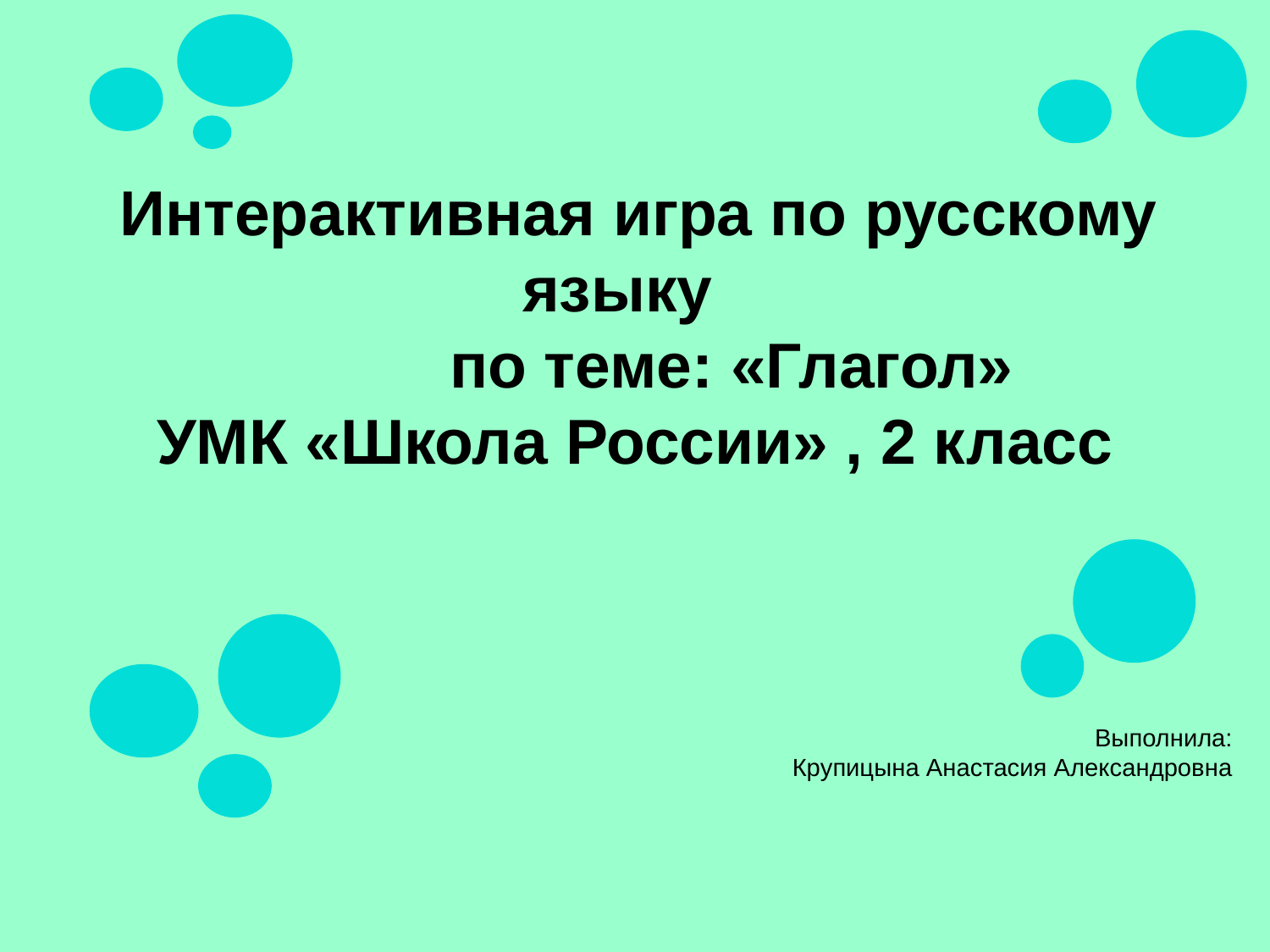

Интерактивная игра по русскому языку
           по теме: «Глагол»
УМК «Школа России» , 2 класс

Выполнила:
Крупицына Анастасия Александровна